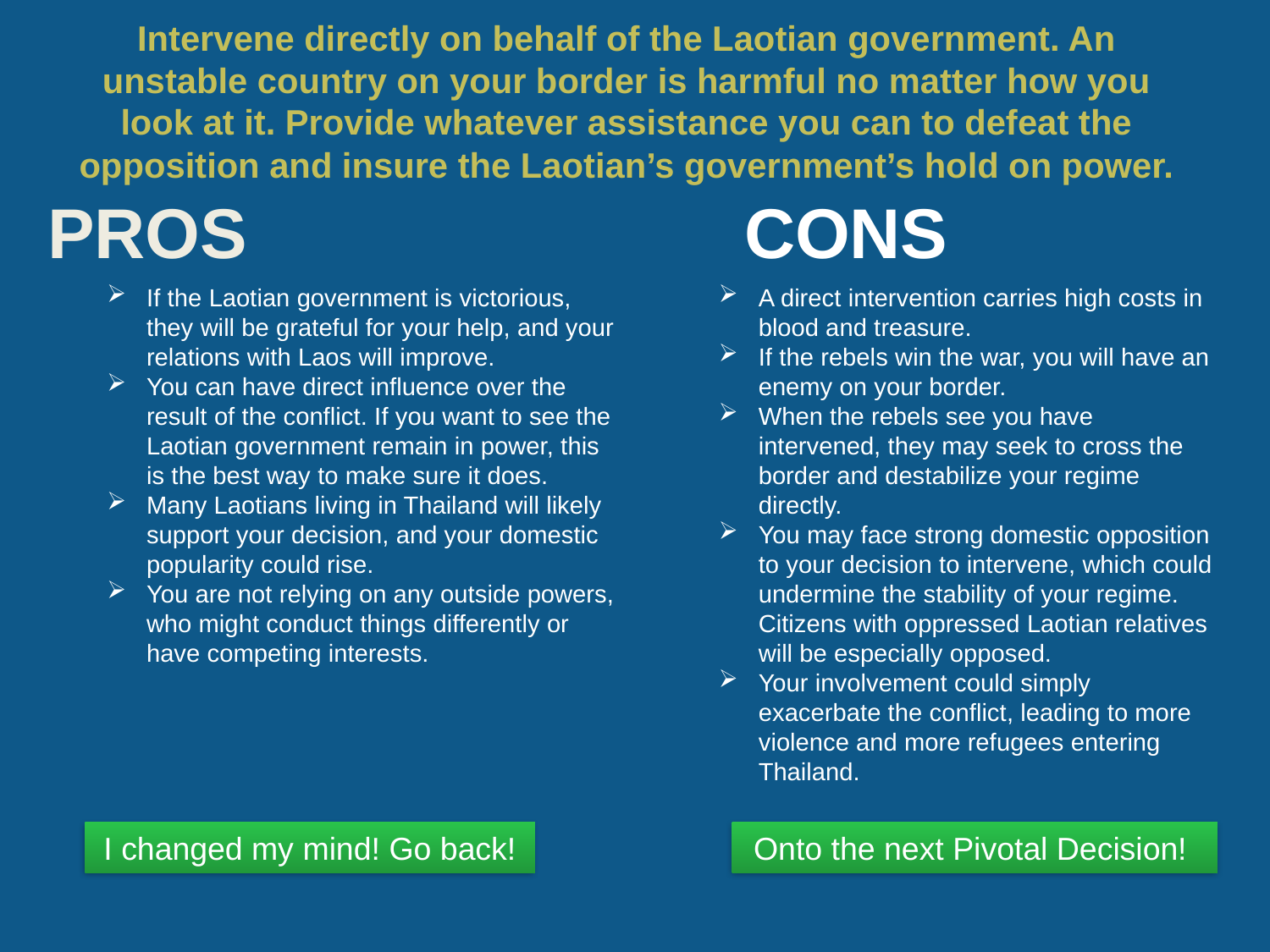

# Intervene directly on behalf of the Laotian government. An unstable country on your border is harmful no matter how you look at it. Provide whatever assistance you can to defeat the opposition and insure the Laotian’s government’s hold on power.
If the Laotian government is victorious, they will be grateful for your help, and your relations with Laos will improve.
You can have direct influence over the result of the conflict. If you want to see the Laotian government remain in power, this is the best way to make sure it does.
Many Laotians living in Thailand will likely support your decision, and your domestic popularity could rise.
You are not relying on any outside powers, who might conduct things differently or have competing interests.
A direct intervention carries high costs in blood and treasure.
If the rebels win the war, you will have an enemy on your border.
When the rebels see you have intervened, they may seek to cross the border and destabilize your regime directly.
You may face strong domestic opposition to your decision to intervene, which could undermine the stability of your regime. Citizens with oppressed Laotian relatives will be especially opposed.
Your involvement could simply exacerbate the conflict, leading to more violence and more refugees entering Thailand.